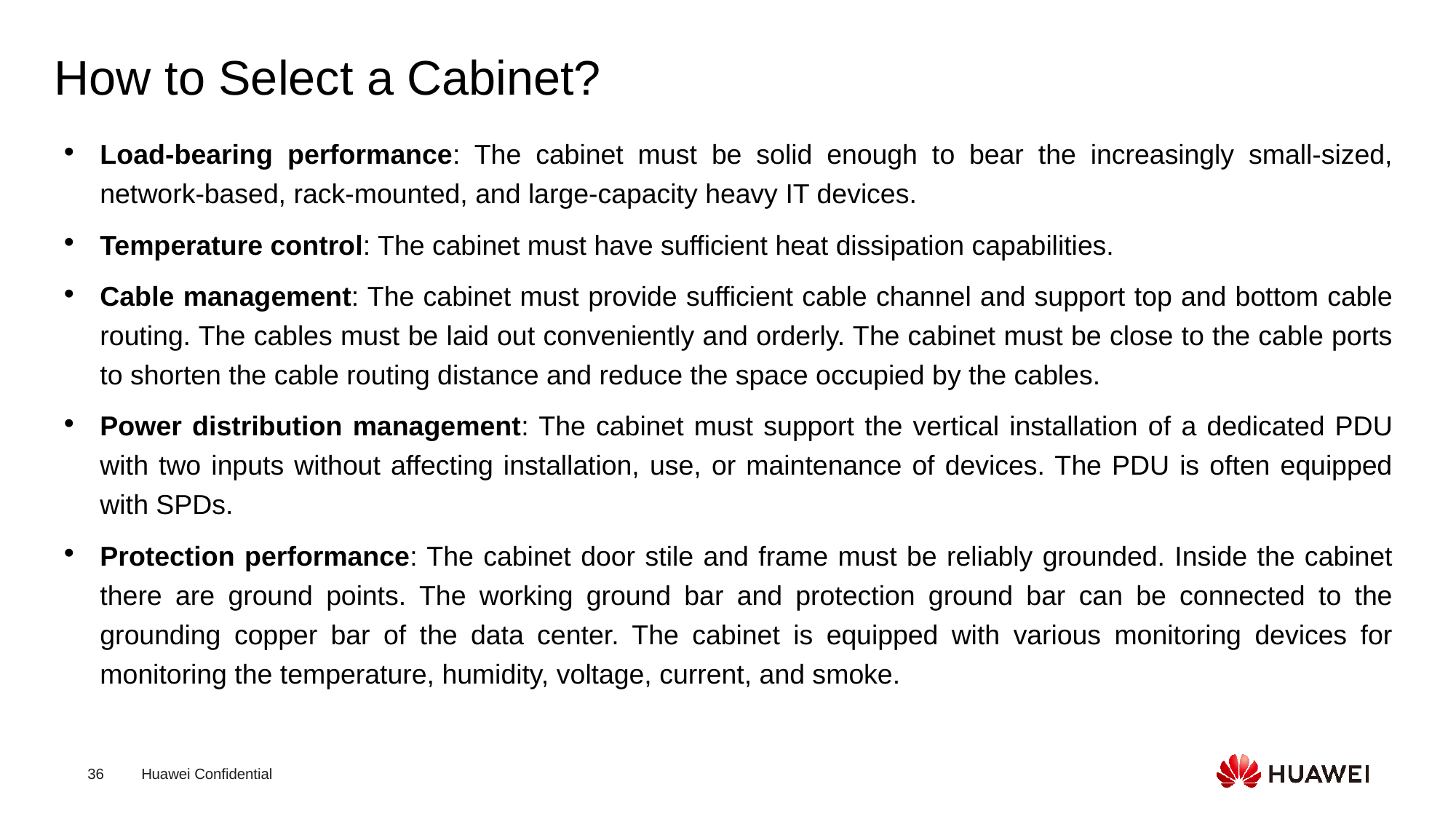

# How to Select a Cabinet?
Load-bearing performance: The cabinet must be solid enough to bear the increasingly small-sized, network-based, rack-mounted, and large-capacity heavy IT devices.
Temperature control: The cabinet must have sufficient heat dissipation capabilities.
Cable management: The cabinet must provide sufficient cable channel and support top and bottom cable routing. The cables must be laid out conveniently and orderly. The cabinet must be close to the cable ports to shorten the cable routing distance and reduce the space occupied by the cables.
Power distribution management: The cabinet must support the vertical installation of a dedicated PDU with two inputs without affecting installation, use, or maintenance of devices. The PDU is often equipped with SPDs.
Protection performance: The cabinet door stile and frame must be reliably grounded. Inside the cabinet there are ground points. The working ground bar and protection ground bar can be connected to the grounding copper bar of the data center. The cabinet is equipped with various monitoring devices for monitoring the temperature, humidity, voltage, current, and smoke.